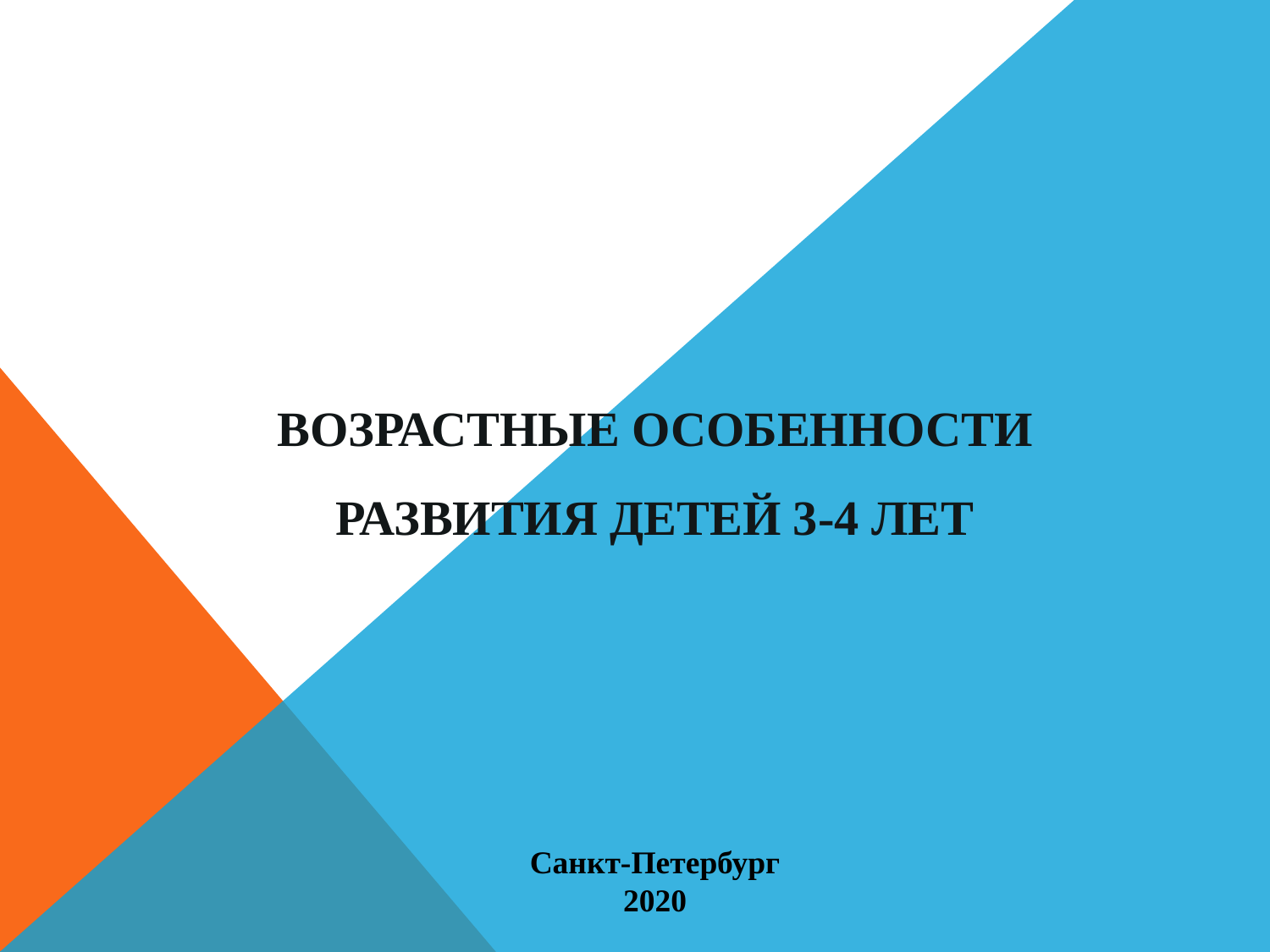

# ВОЗРАСТНЫЕ ОСОБЕННОСТИ РАЗВИТИЯ ДЕТЕЙ 3-4 ЛЕТ
Санкт-Петербург
2020